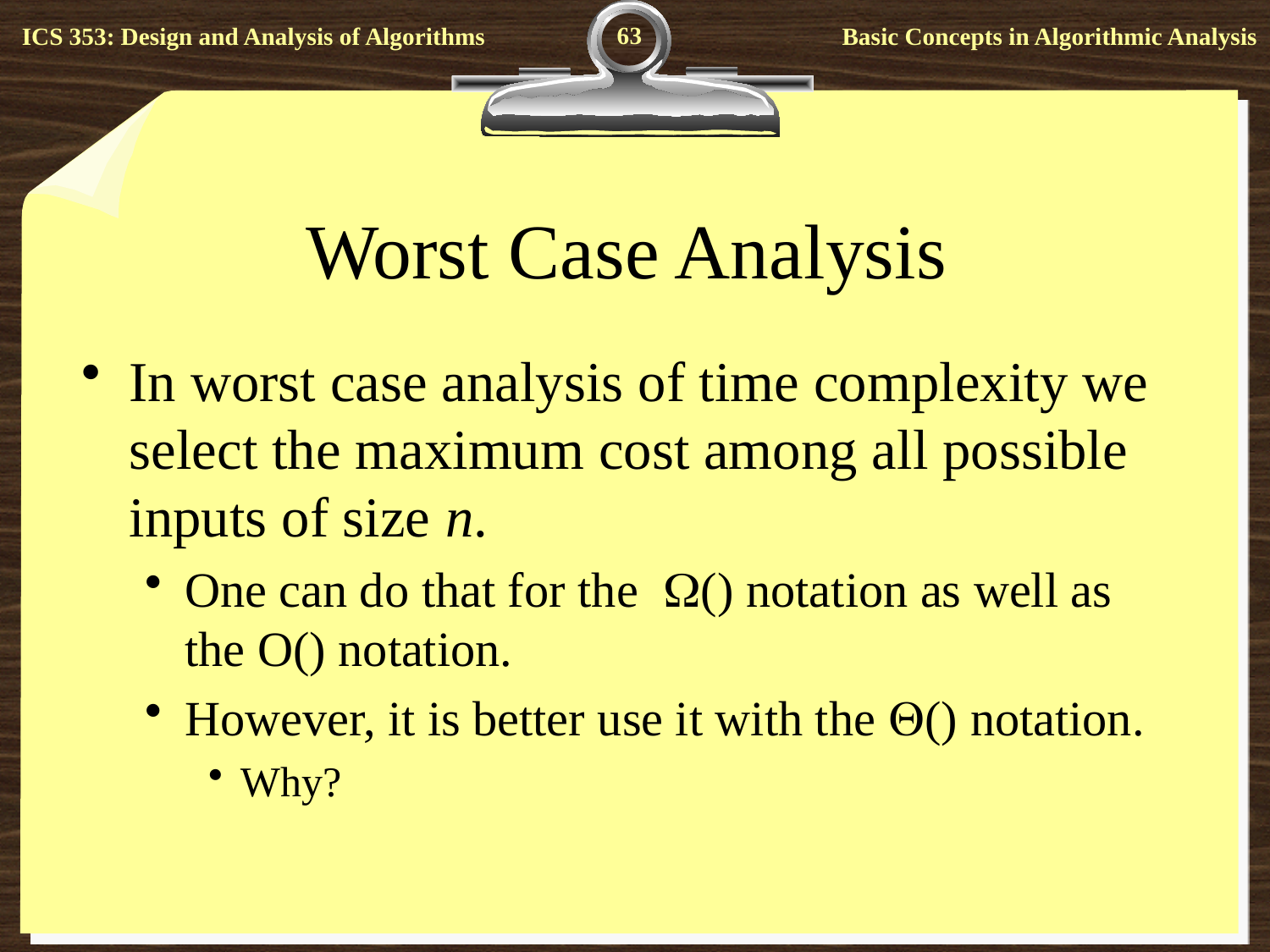

63
# Worst Case Analysis
In worst case analysis of time complexity we select the maximum cost among all possible inputs of size n.
One can do that for the Ω() notation as well as the O() notation.
However, it is better use it with the Θ() notation.
Why?